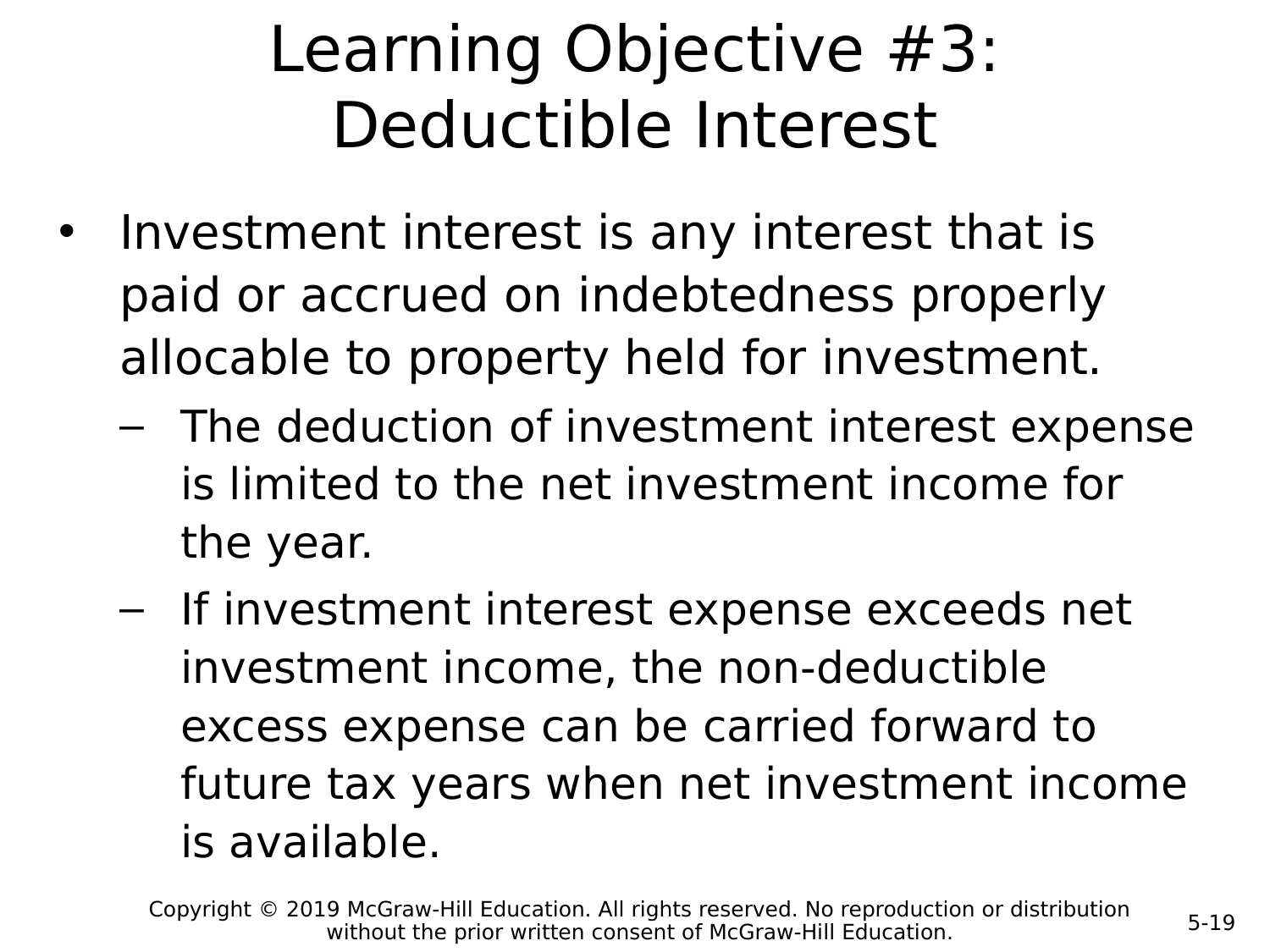

# Learning Objective #3: Deductible Interest
Investment interest is any interest that is paid or accrued on indebtedness properly allocable to property held for investment.
The deduction of investment interest expense is limited to the net investment income for the year.
If investment interest expense exceeds net investment income, the non-deductible excess expense can be carried forward to future tax years when net investment income is available.